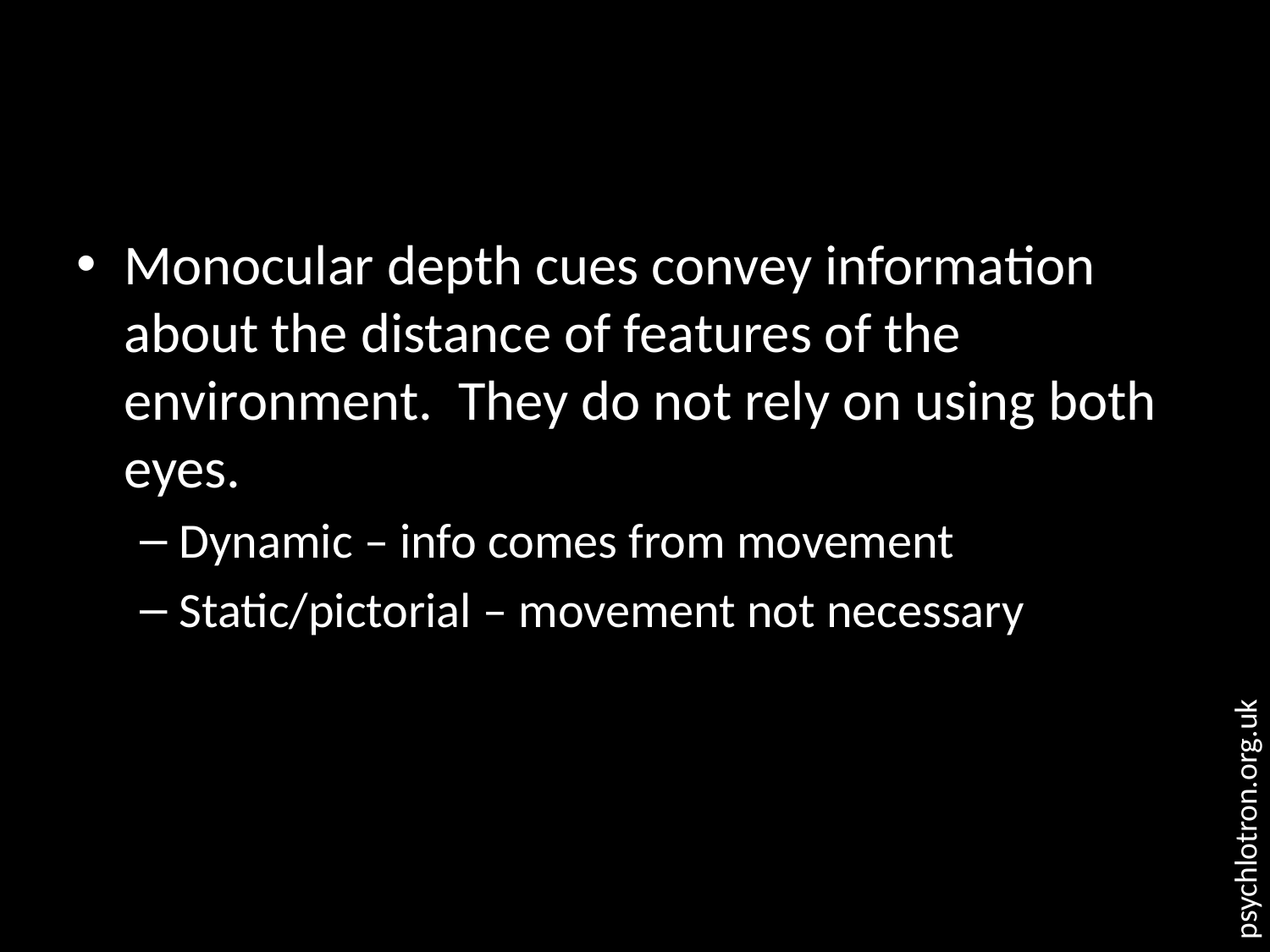

#
Monocular depth cues convey information about the distance of features of the environment.  They do not rely on using both eyes.
Dynamic – info comes from movement
Static/pictorial – movement not necessary